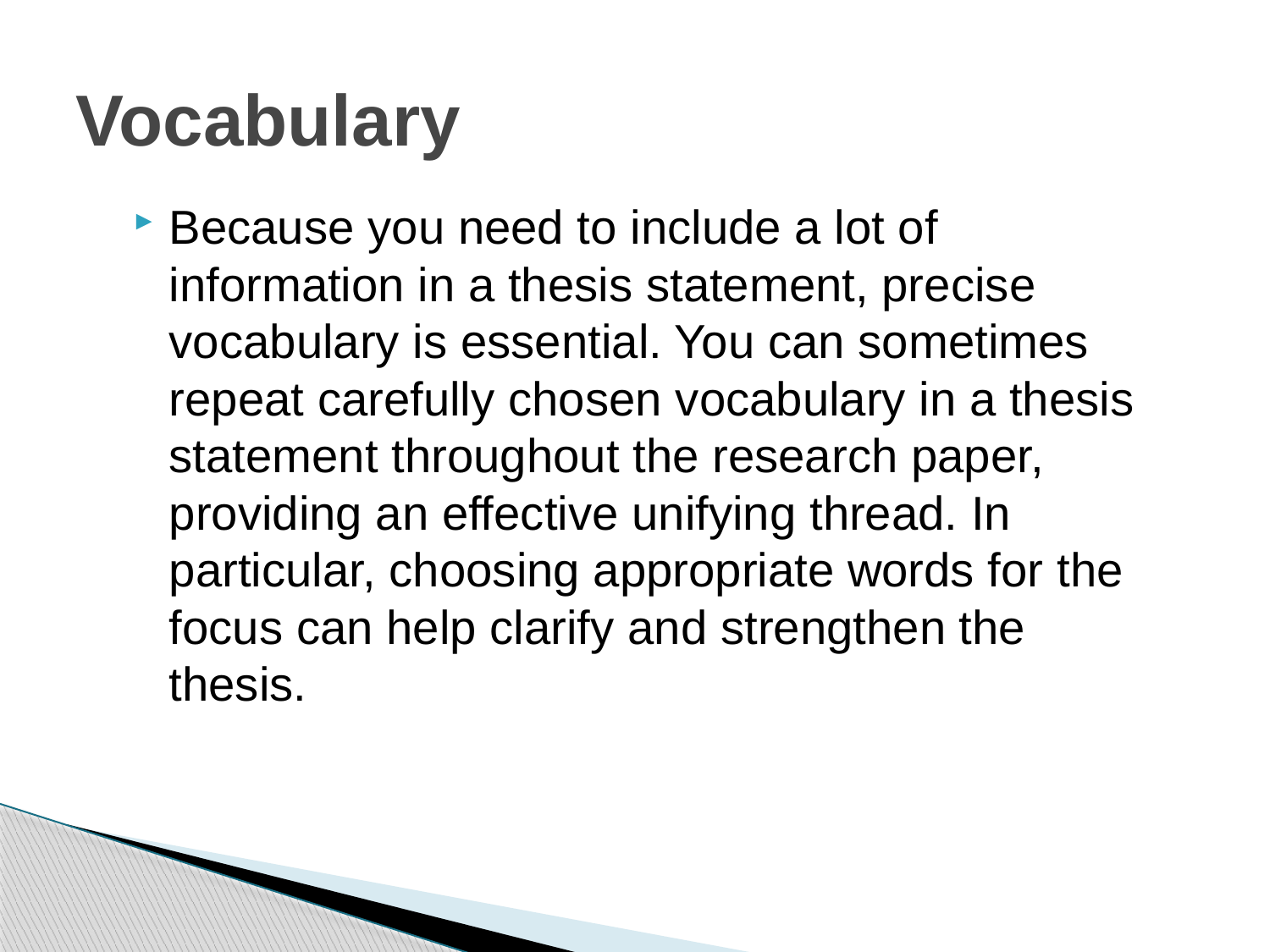

# Vocabulary
Because you need to include a lot of information in a thesis statement, precise vocabulary is essential. You can sometimes repeat carefully chosen vocabulary in a thesis statement throughout the research paper, providing an effective unifying thread. In particular, choosing appropriate words for the focus can help clarify and strengthen the thesis.